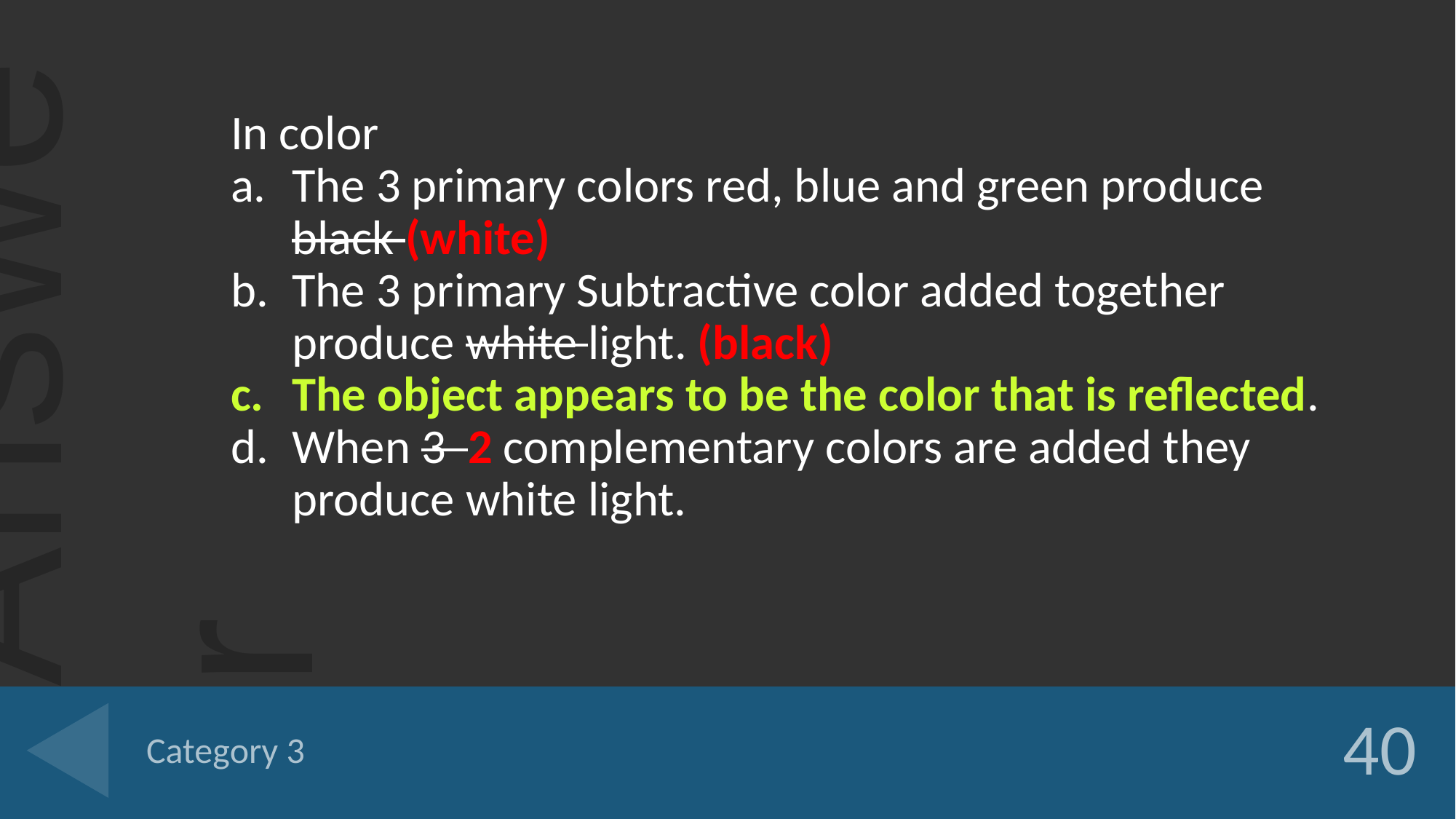

In color
The 3 primary colors red, blue and green produce black (white)
The 3 primary Subtractive color added together produce white light. (black)
The object appears to be the color that is reflected.
When 3  2 complementary colors are added they produce white light.

# Category 3
40